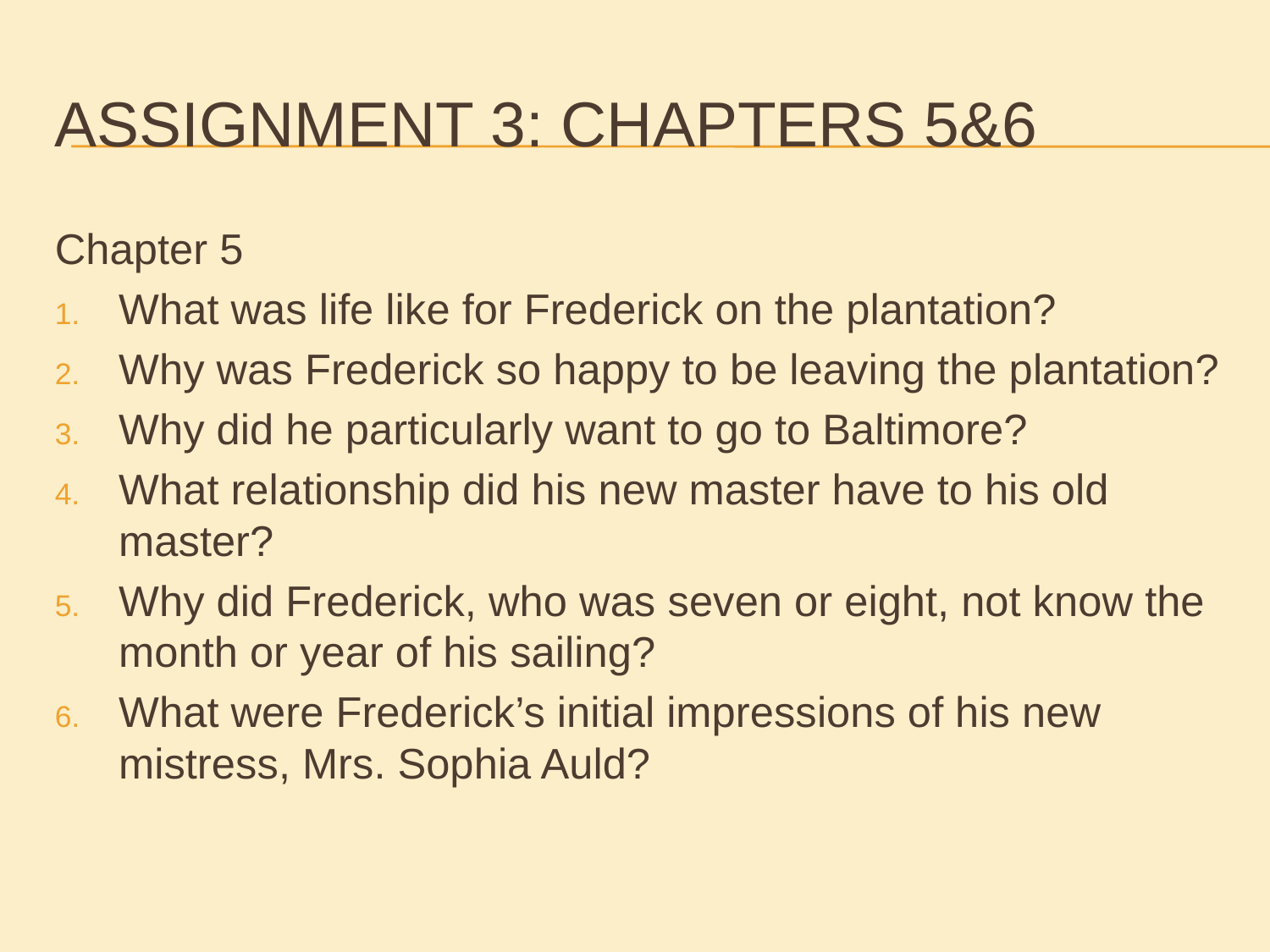

# Assignment 3: Chapters 5&6
Chapter 5
What was life like for Frederick on the plantation?
Why was Frederick so happy to be leaving the plantation?
Why did he particularly want to go to Baltimore?
What relationship did his new master have to his old master?
Why did Frederick, who was seven or eight, not know the month or year of his sailing?
What were Frederick’s initial impressions of his new mistress, Mrs. Sophia Auld?